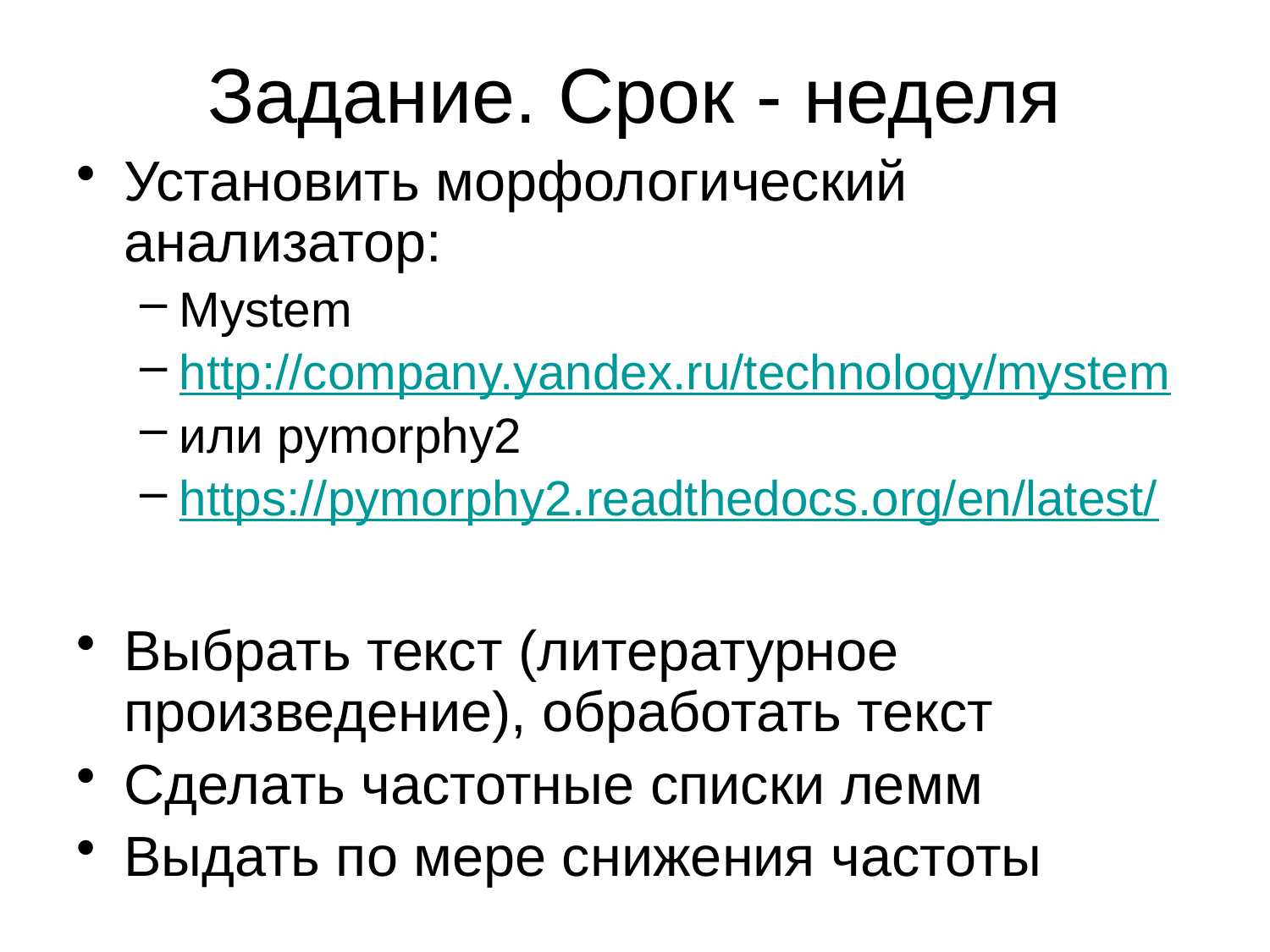

# Задание. Срок - неделя
Установить морфологический анализатор:
Mystem
http://company.yandex.ru/technology/mystem
или pymorphy2
https://pymorphy2.readthedocs.org/en/latest/

Выбрать текст (литературное произведение), обработать текст
Сделать частотные списки лемм
Выдать по мере снижения частоты